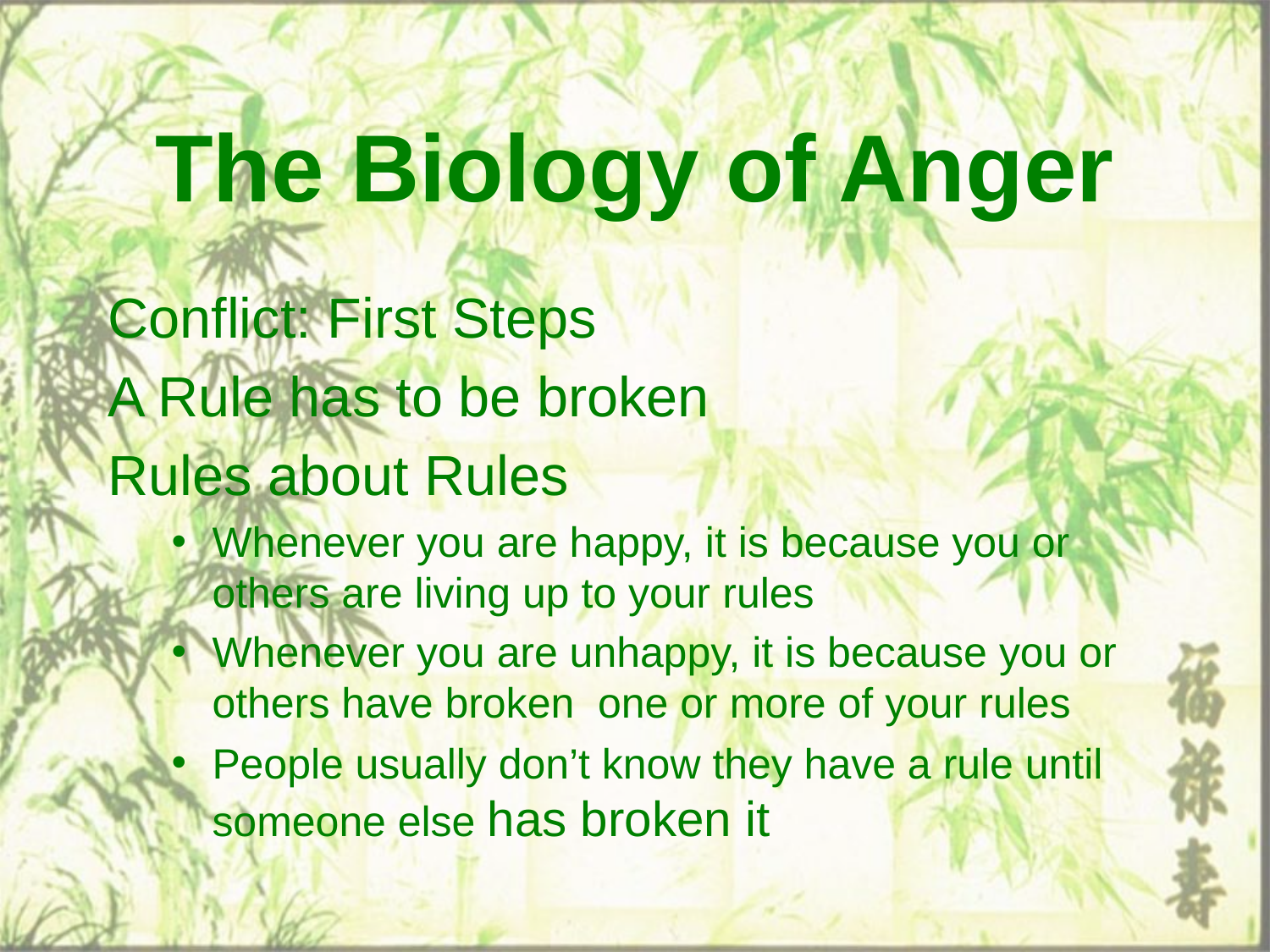

# The Biology of Anger
Conflict: First Steps
A Rule has to be broken
Rules about Rules
Whenever you are happy, it is because you or others are living up to your rules
Whenever you are unhappy, it is because you or others have broken  one or more of your rules
People usually don’t know they have a rule until someone else has broken it